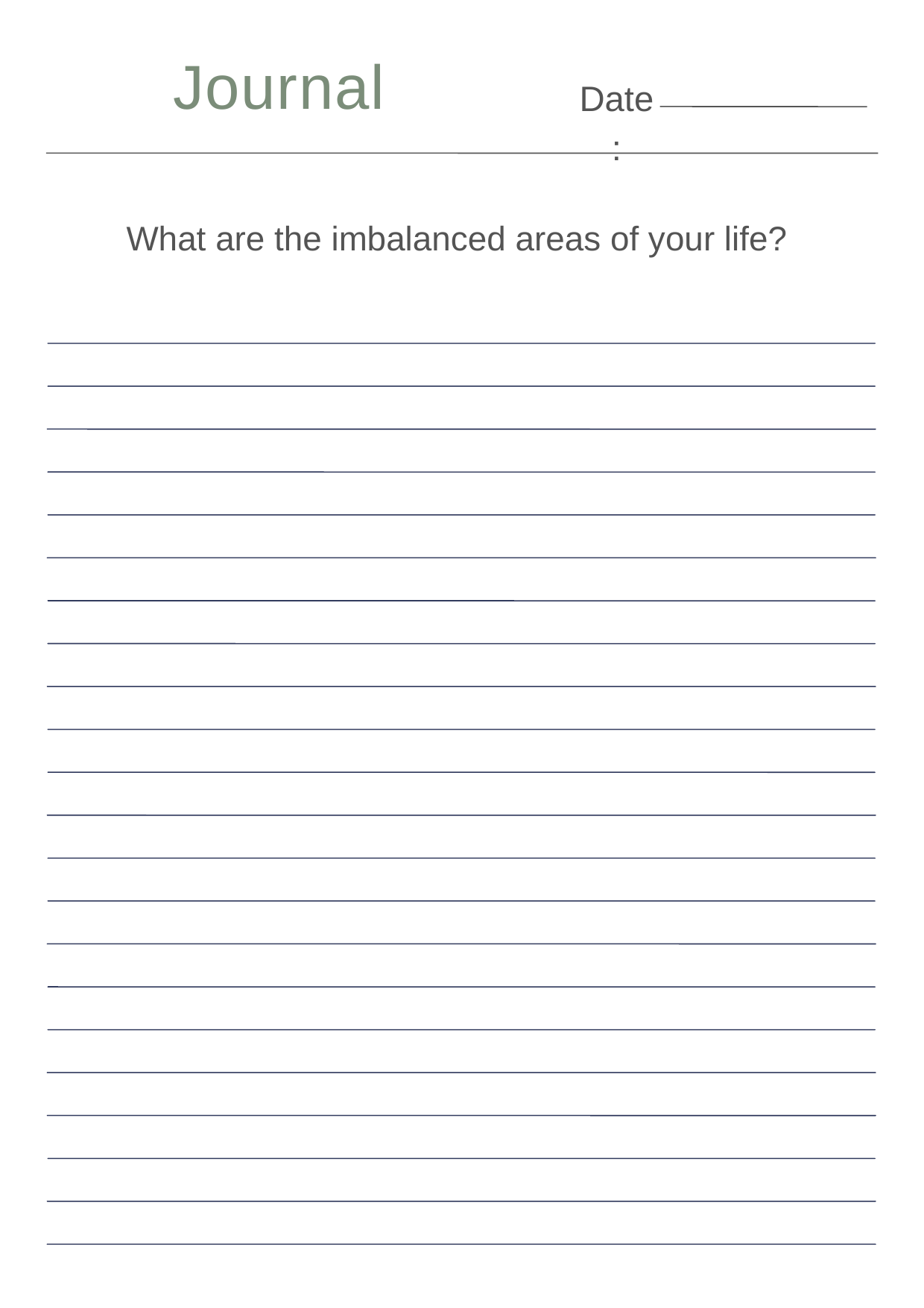

Journal
Date:

What are the imbalanced areas of your life?